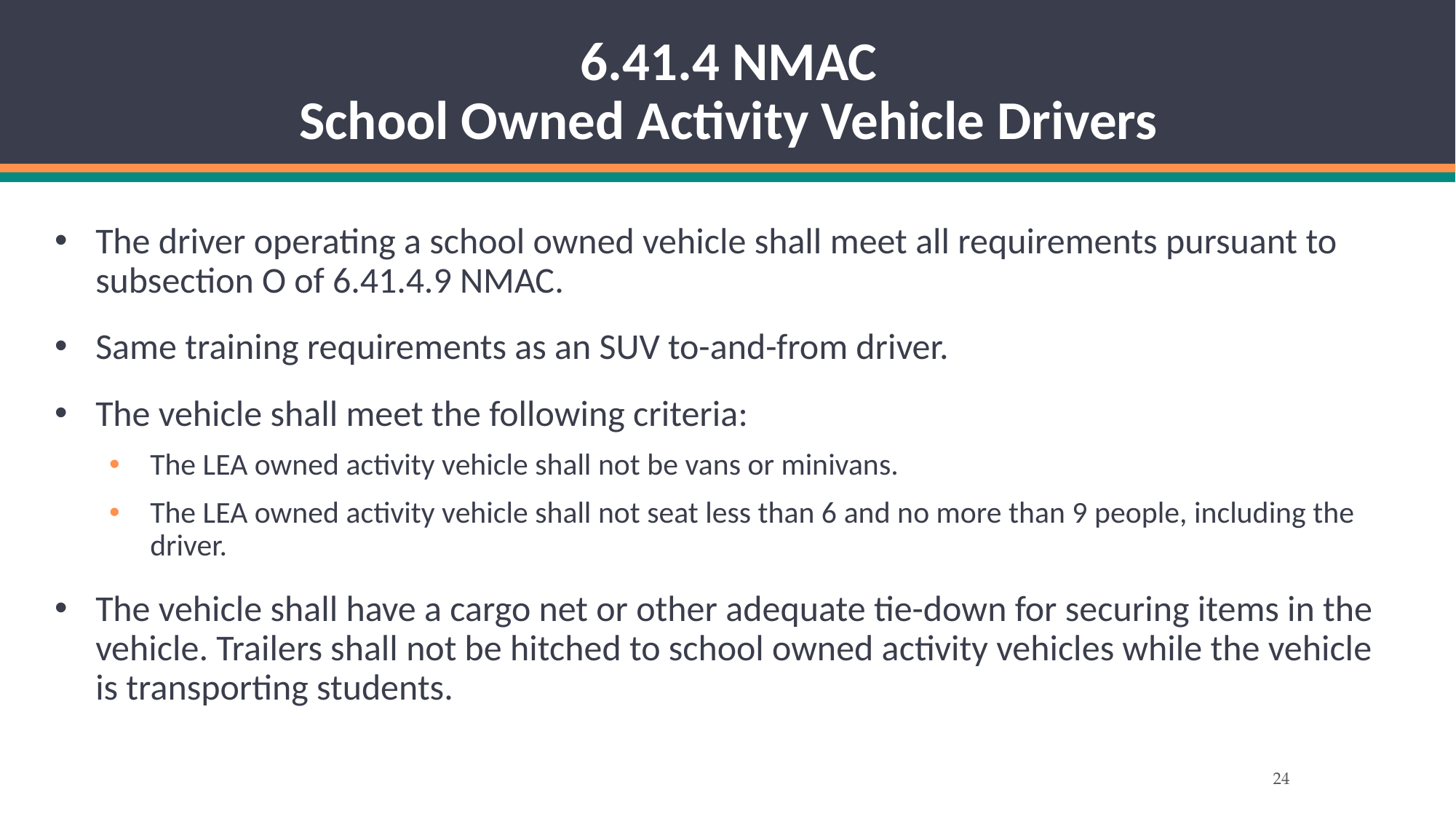

# 6.41.4 NMAC School Owned Activity Vehicle Drivers
The driver operating a school owned vehicle shall meet all requirements pursuant to subsection O of 6.41.4.9 NMAC.
Same training requirements as an SUV to-and-from driver.
The vehicle shall meet the following criteria:
The LEA owned activity vehicle shall not be vans or minivans.
The LEA owned activity vehicle shall not seat less than 6 and no more than 9 people, including the driver.
The vehicle shall have a cargo net or other adequate tie-down for securing items in the vehicle. Trailers shall not be hitched to school owned activity vehicles while the vehicle is transporting students.

24